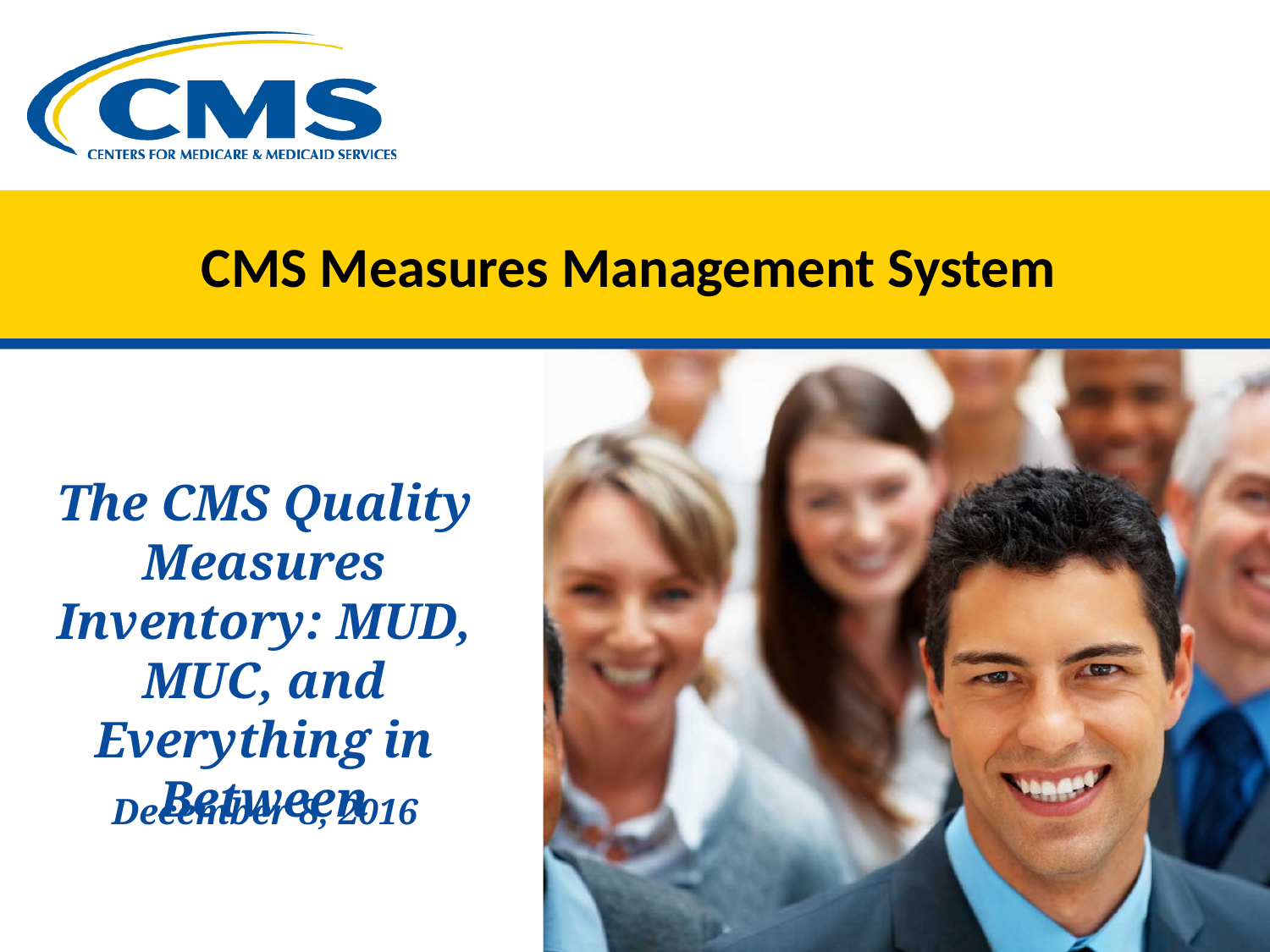

# CMS Measures Management System
The CMS Quality Measures Inventory: MUD, MUC, and Everything in Between
December 8, 2016